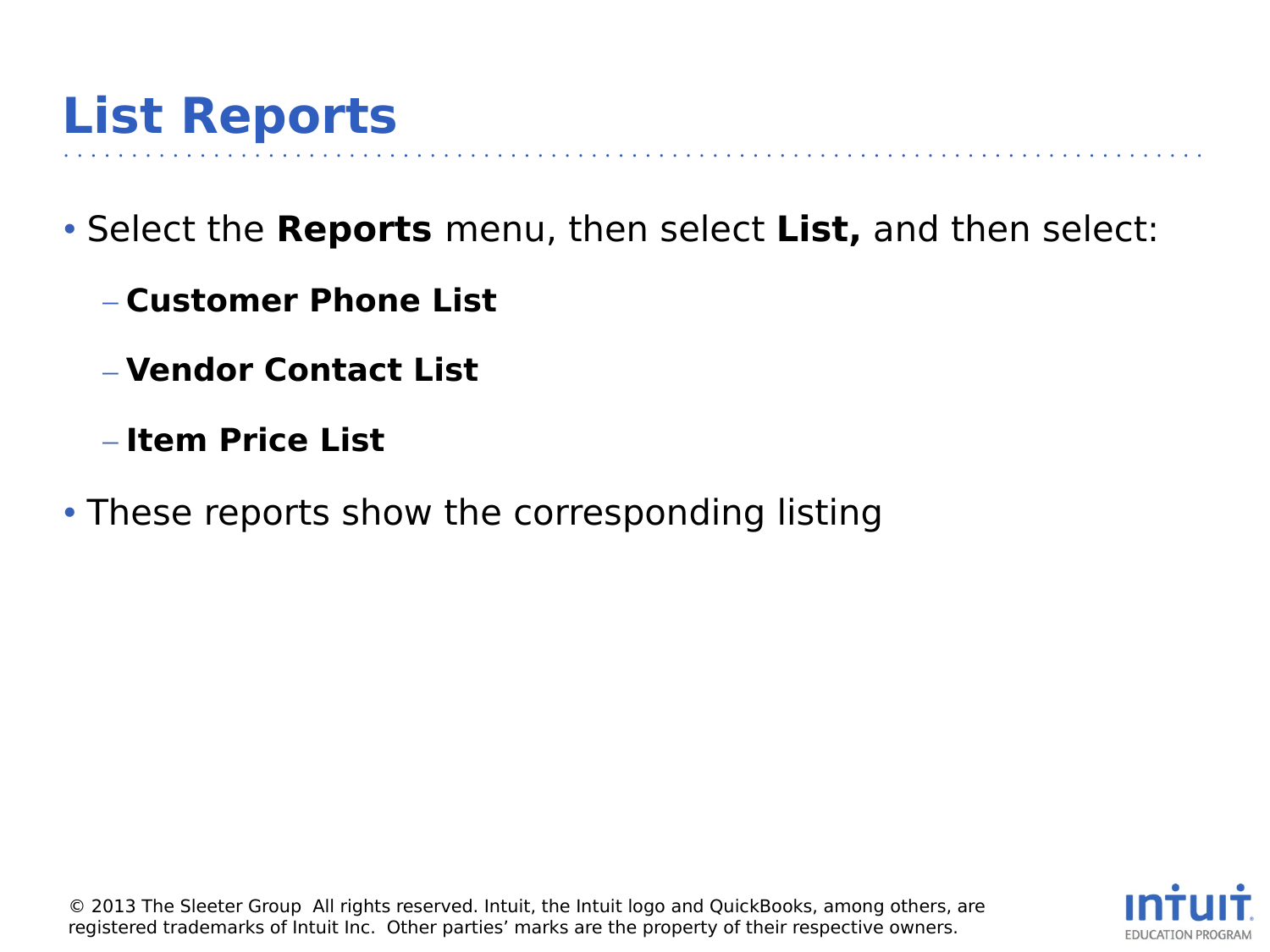

# List Reports
Select the Reports menu, then select List, and then select:
Customer Phone List
Vendor Contact List
Item Price List
These reports show the corresponding listing